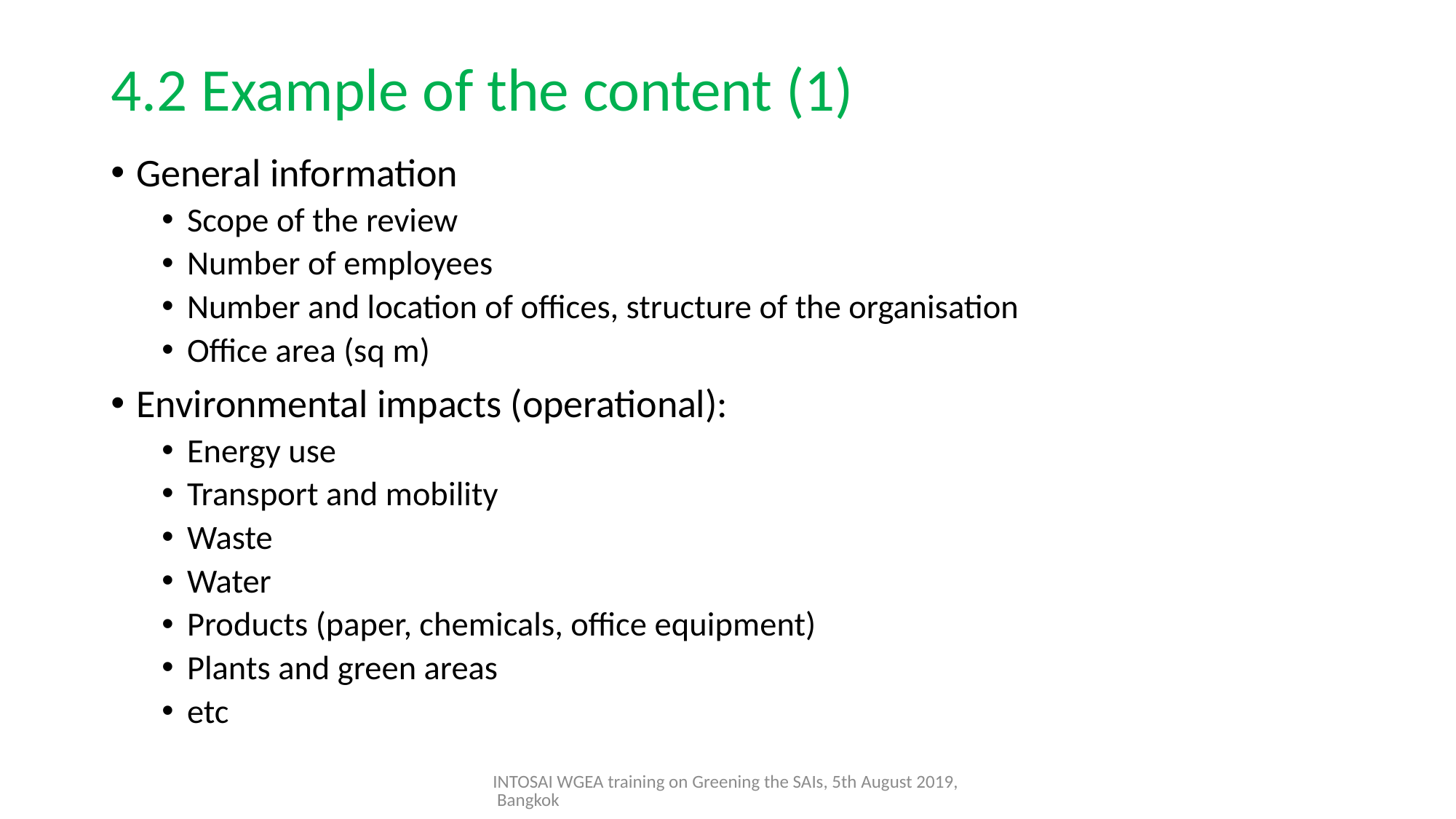

# 4.2 Example of the content (1)
General information
Scope of the review
Number of employees
Number and location of offices, structure of the organisation
Office area (sq m)
Environmental impacts (operational):
Energy use
Transport and mobility
Waste
Water
Products (paper, chemicals, office equipment)
Plants and green areas
etc

INTOSAI WGEA training on Greening the SAIs, 5th August 2019, Bangkok